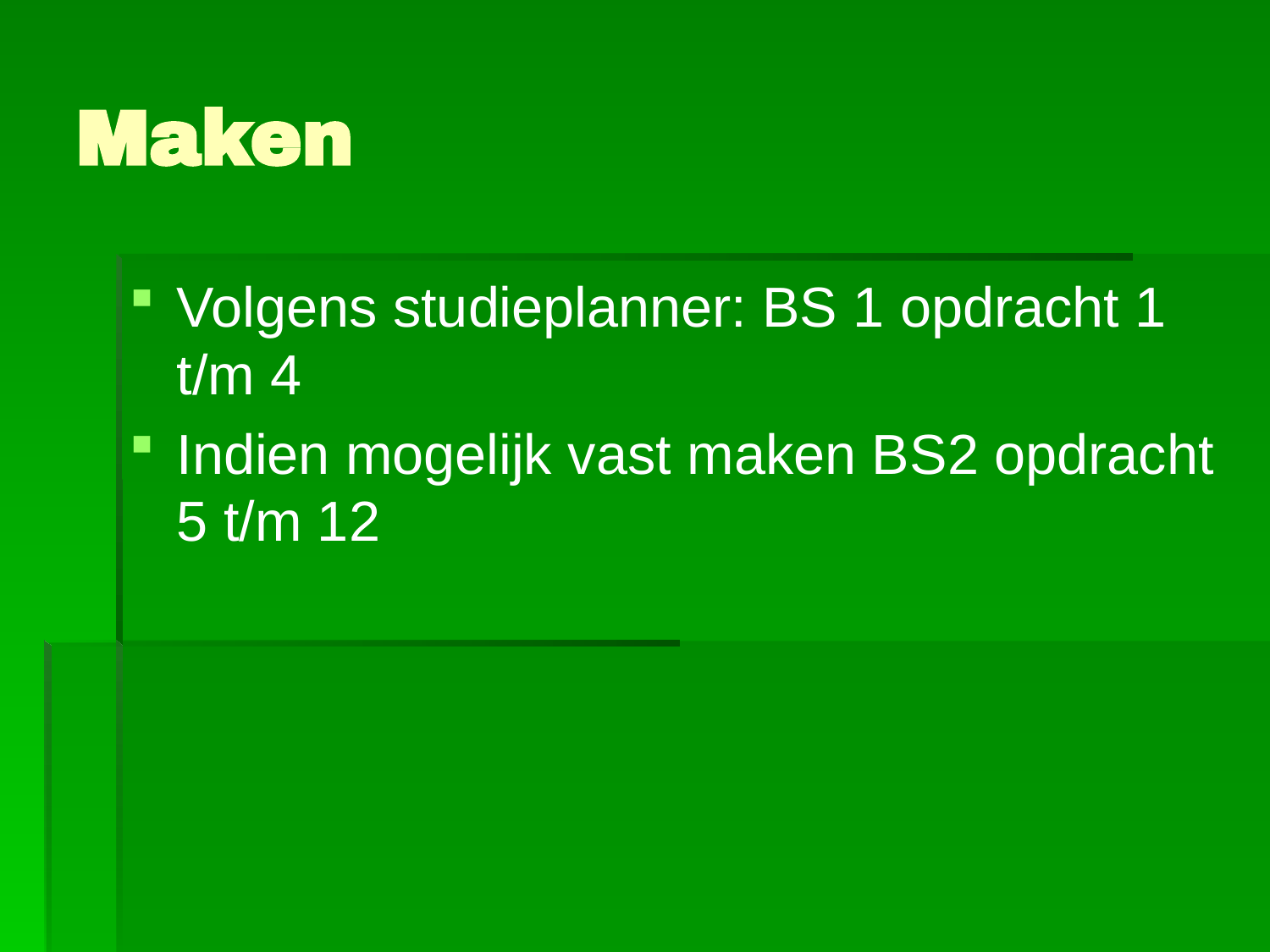

# Maken
Volgens studieplanner: BS 1 opdracht 1 t/m 4
Indien mogelijk vast maken BS2 opdracht 5 t/m 12